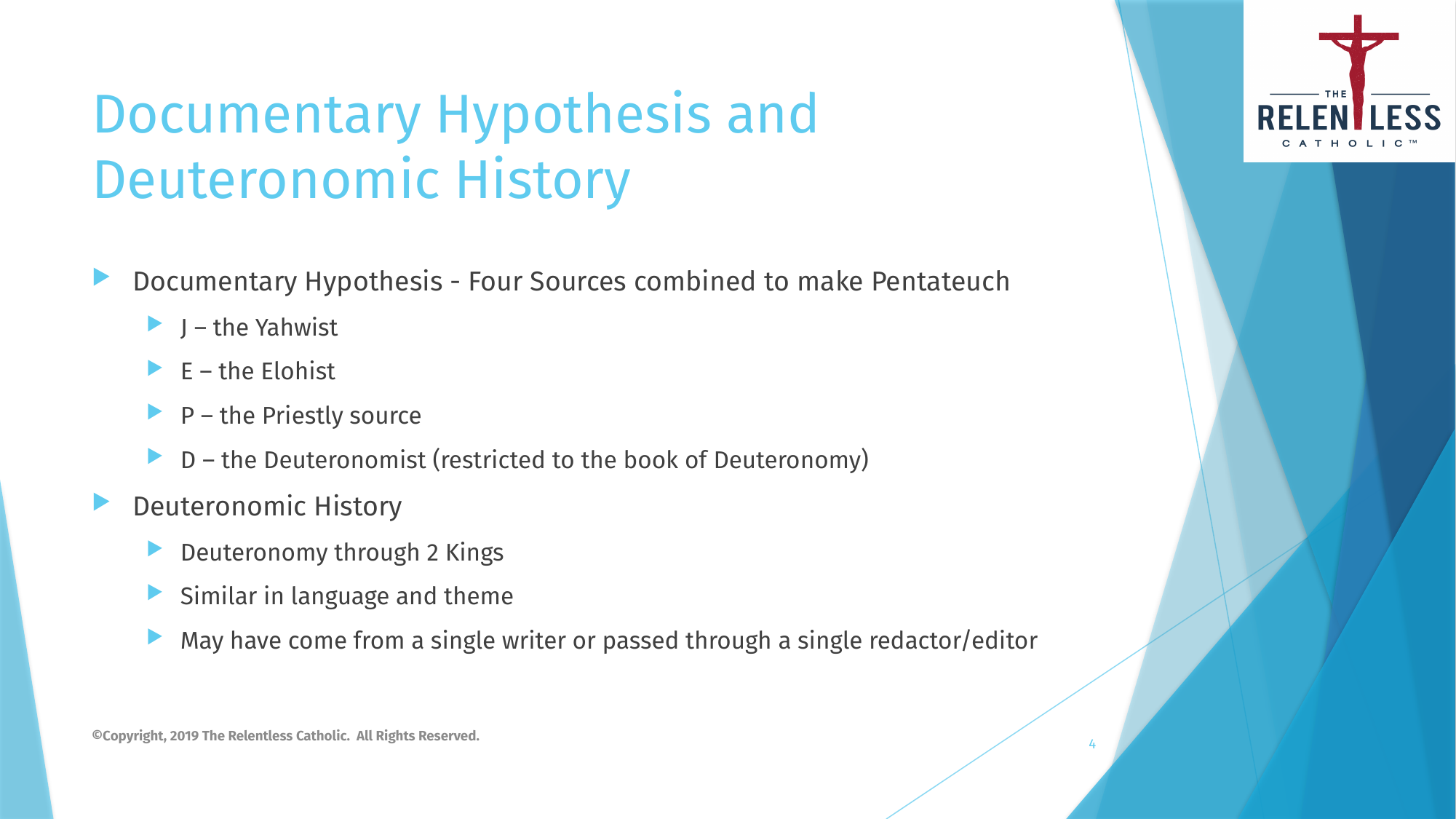

# Documentary Hypothesis and Deuteronomic History
Documentary Hypothesis - Four Sources combined to make Pentateuch
J – the Yahwist
E – the Elohist
P – the Priestly source
D – the Deuteronomist (restricted to the book of Deuteronomy)
Deuteronomic History
Deuteronomy through 2 Kings
Similar in language and theme
May have come from a single writer or passed through a single redactor/editor
©Copyright, 2019 The Relentless Catholic.  All Rights Reserved.

4